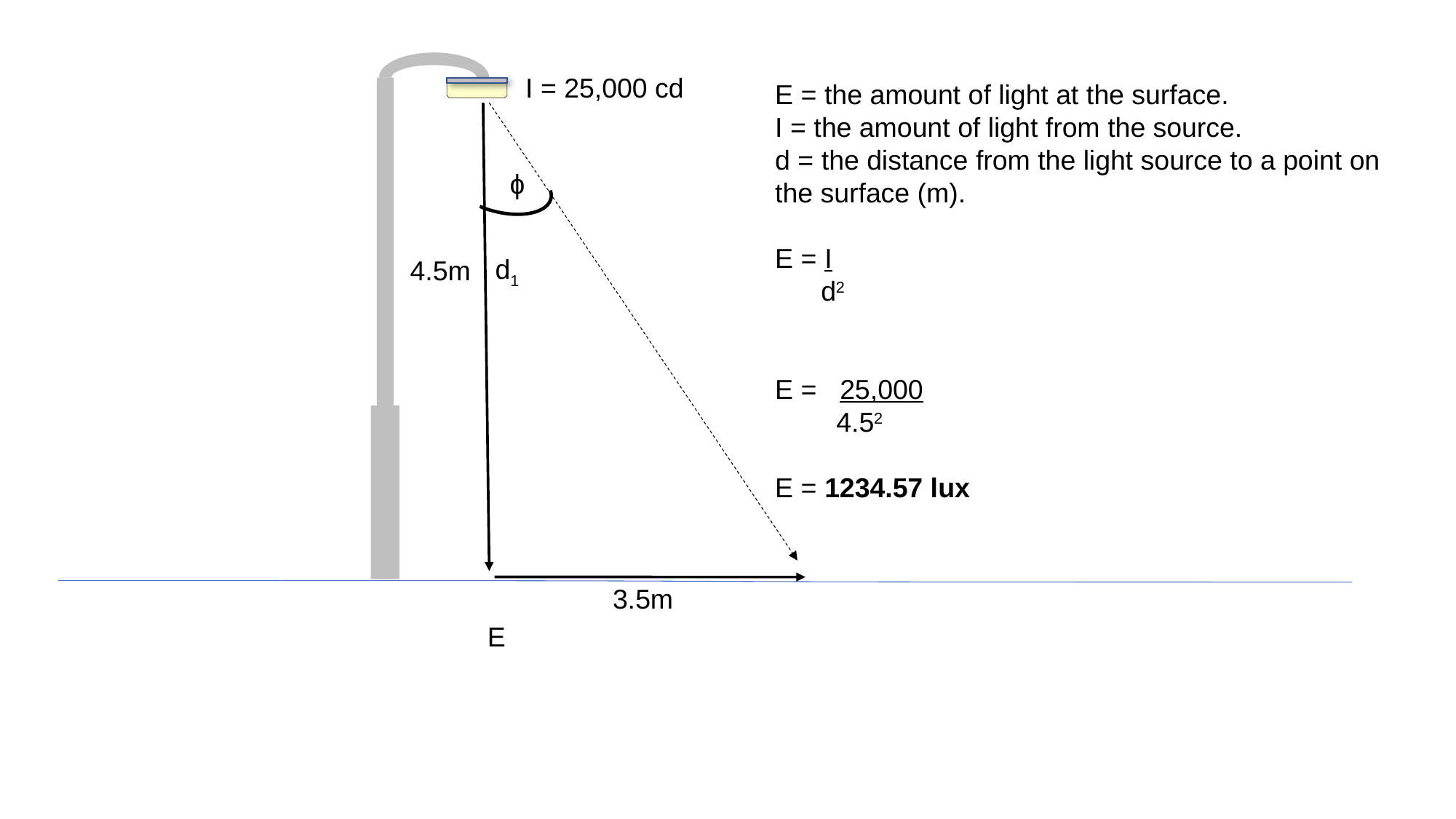

E = the amount of light at the surface.
I = the amount of light from the source.
d = the distance from the light source to a point on the surface (m).

E = I
      d2

E =   25,000
        4.52

E = 1234.57 lux

            4.5m
            I = 25,000 cd

ɸ
 d1
            3.5m
            E